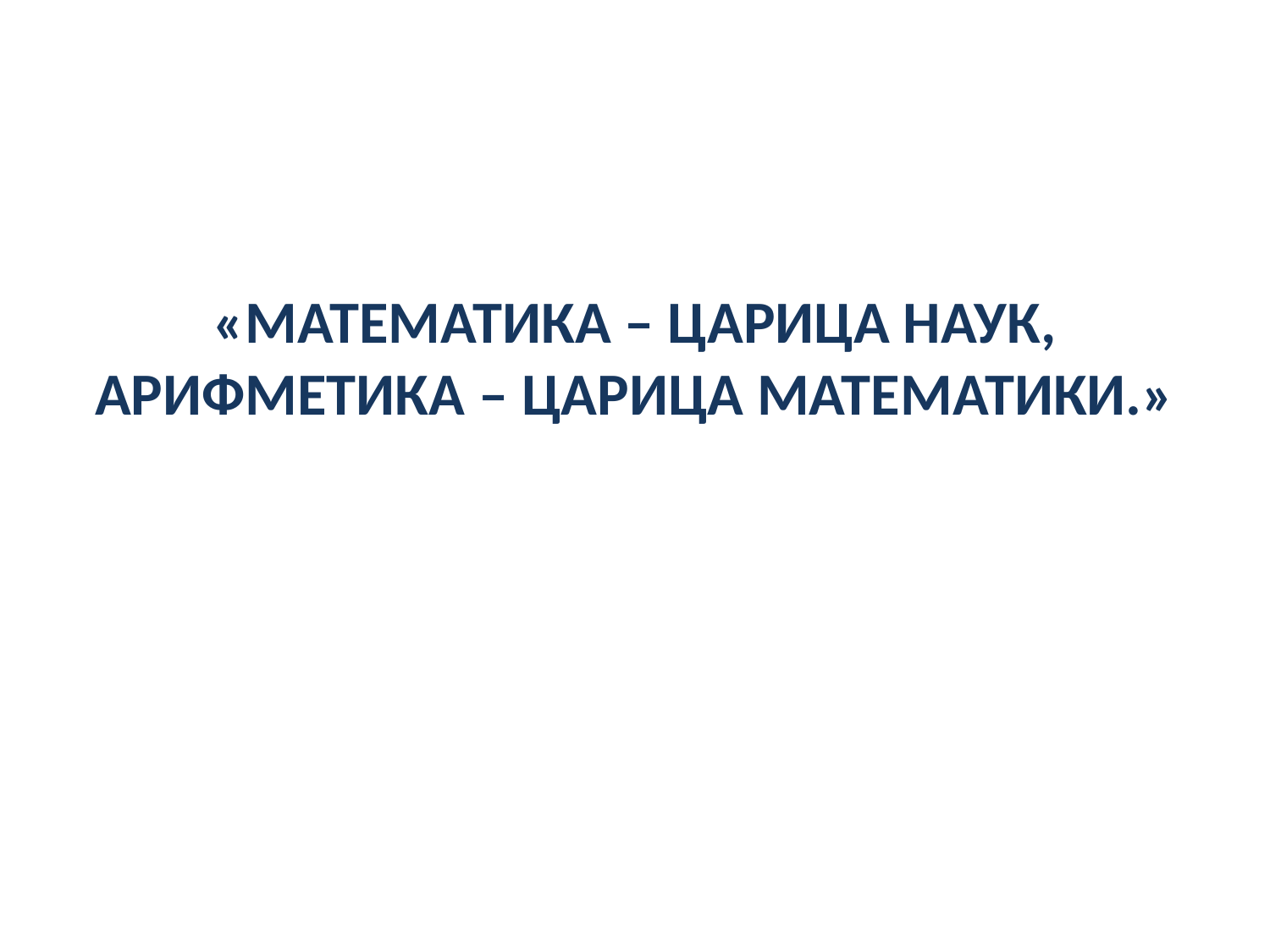

# «МАТЕМАТИКА – ЦАРИЦА НАУК, АРИФМЕТИКА – ЦАРИЦА МАТЕМАТИКИ.»